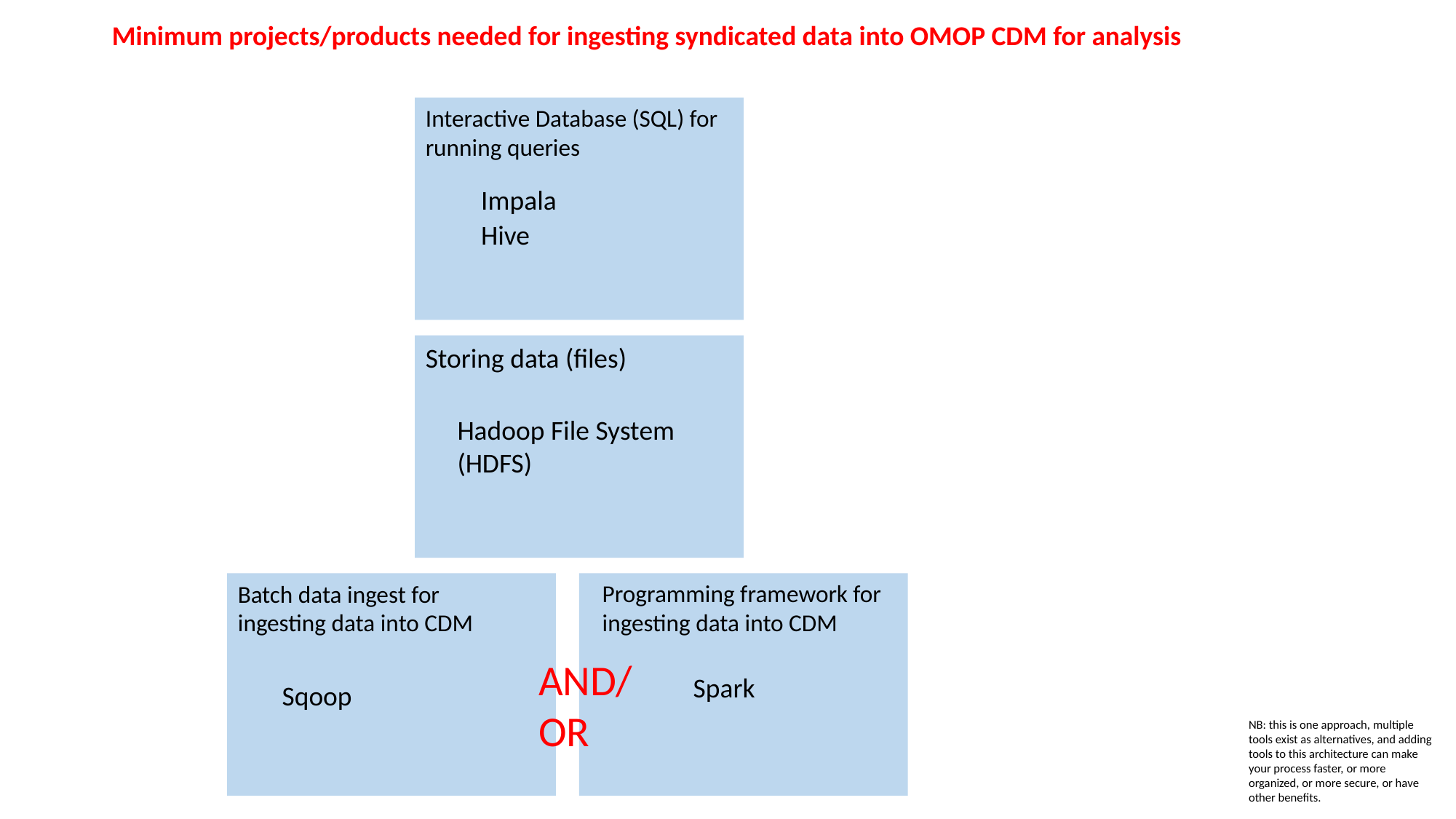

Minimum projects/products needed for ingesting syndicated data into OMOP CDM for analysis
Interactive Database (SQL) for running queries

Impala
Hive
Storing data (files)

Hadoop File System (HDFS)
Programming framework for ingesting data into CDM
Batch data ingest for ingesting data into CDM

AND/OR
Spark
Sqoop

NB: this is one approach, multiple tools exist as alternatives, and adding tools to this architecture can make your process faster, or more organized, or more secure, or have other benefits.